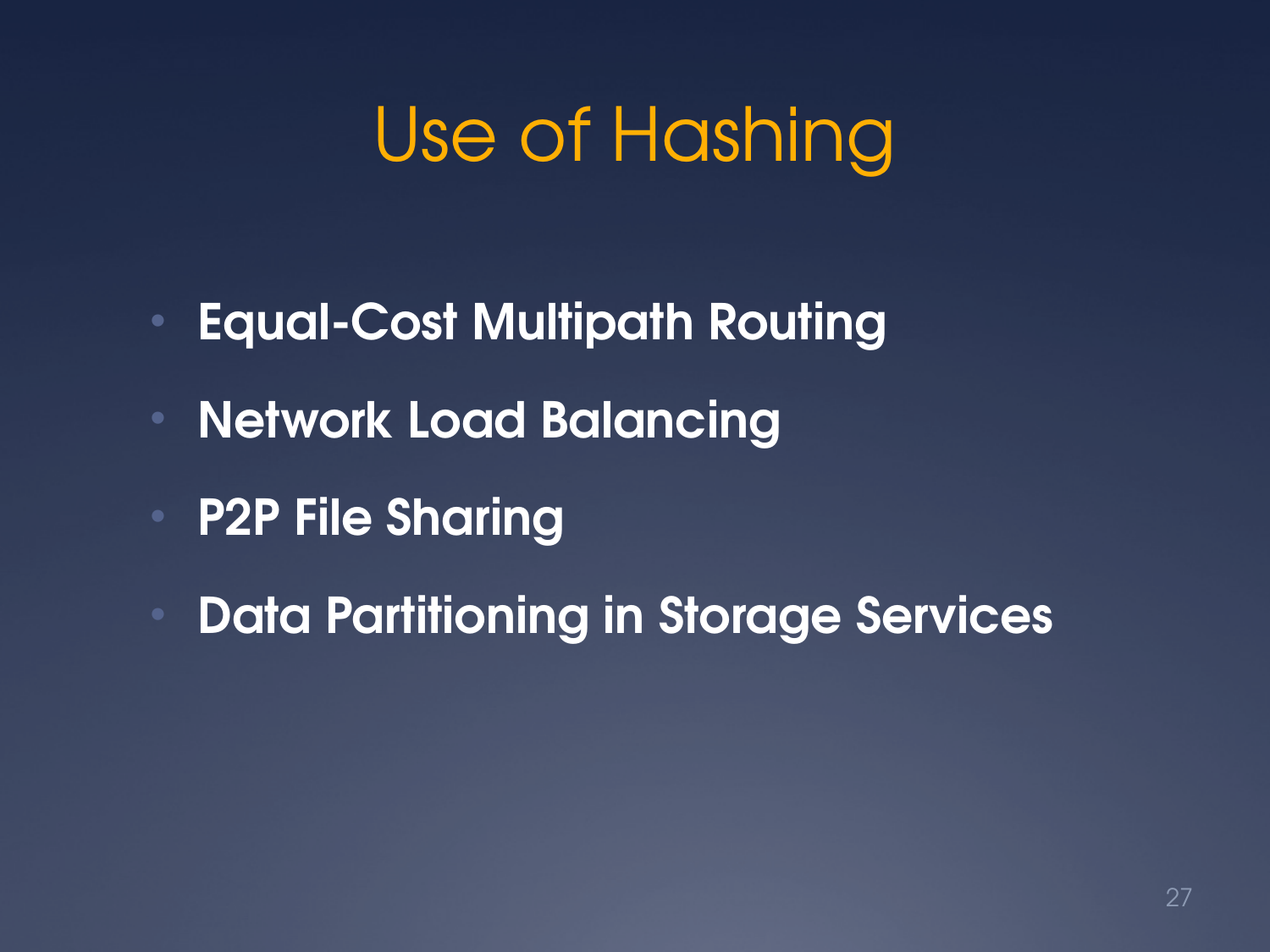

# Use of Hashing
Equal-Cost Multipath Routing
Network Load Balancing
P2P File Sharing
Data Partitioning in Storage Services
27